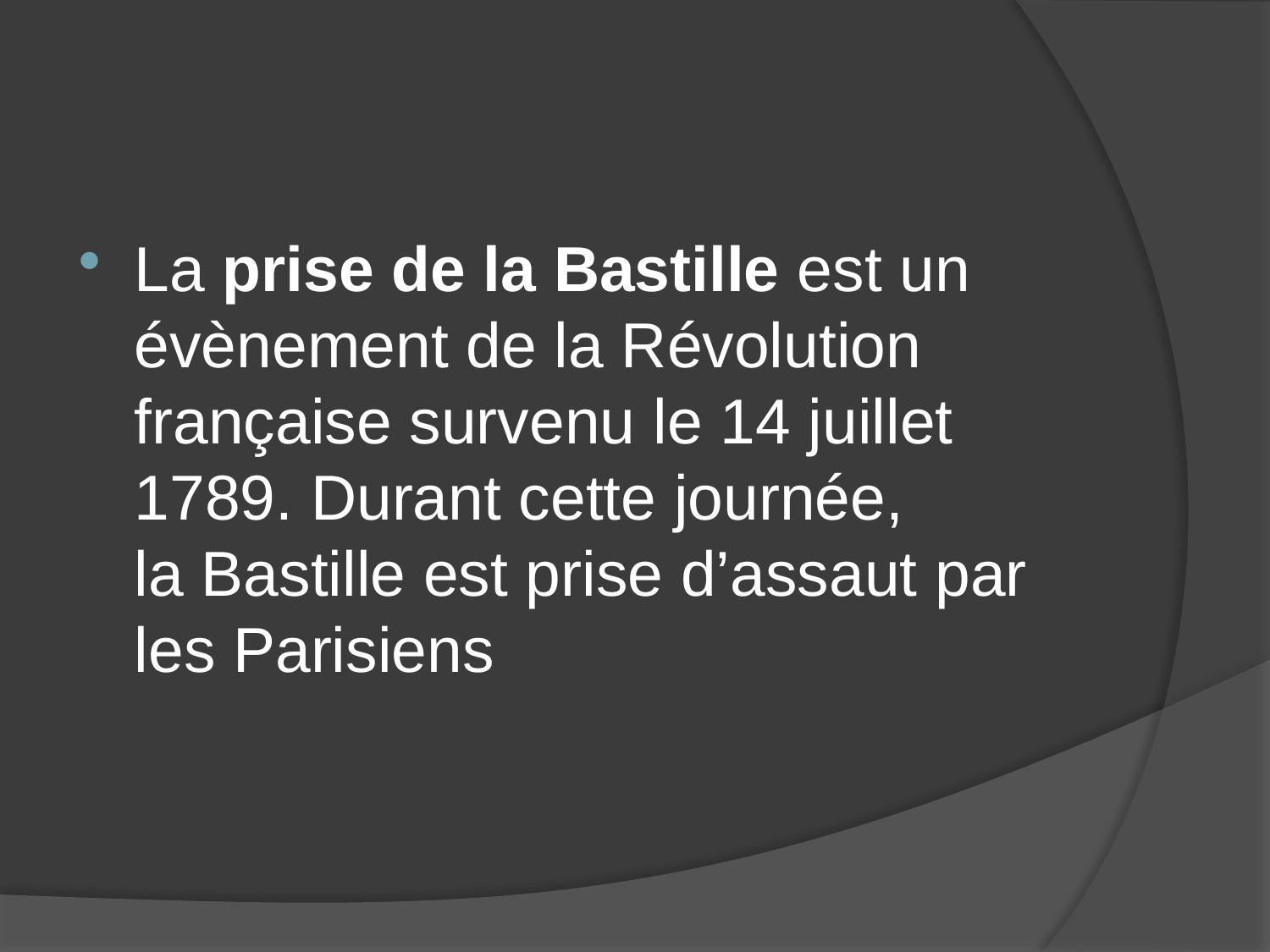

#
La prise de la Bastille est un évènement de la Révolution française survenu le 14 juillet 1789. Durant cette journée, la Bastille est prise d’assaut par les Parisiens